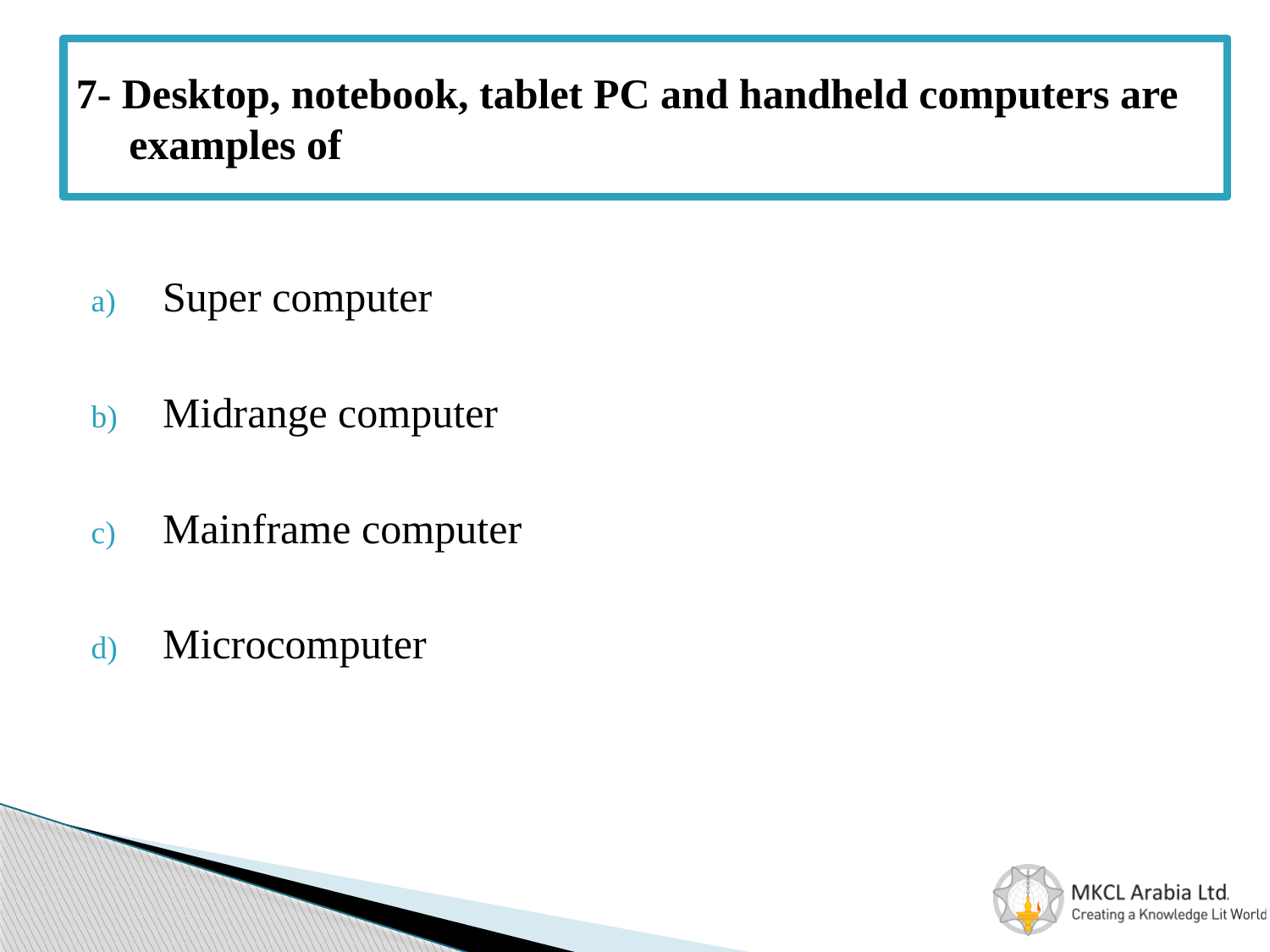

# 7- Desktop, notebook, tablet PC and handheld computers are examples of

Super computer

Midrange computer

Mainframe computer

Microcomputer